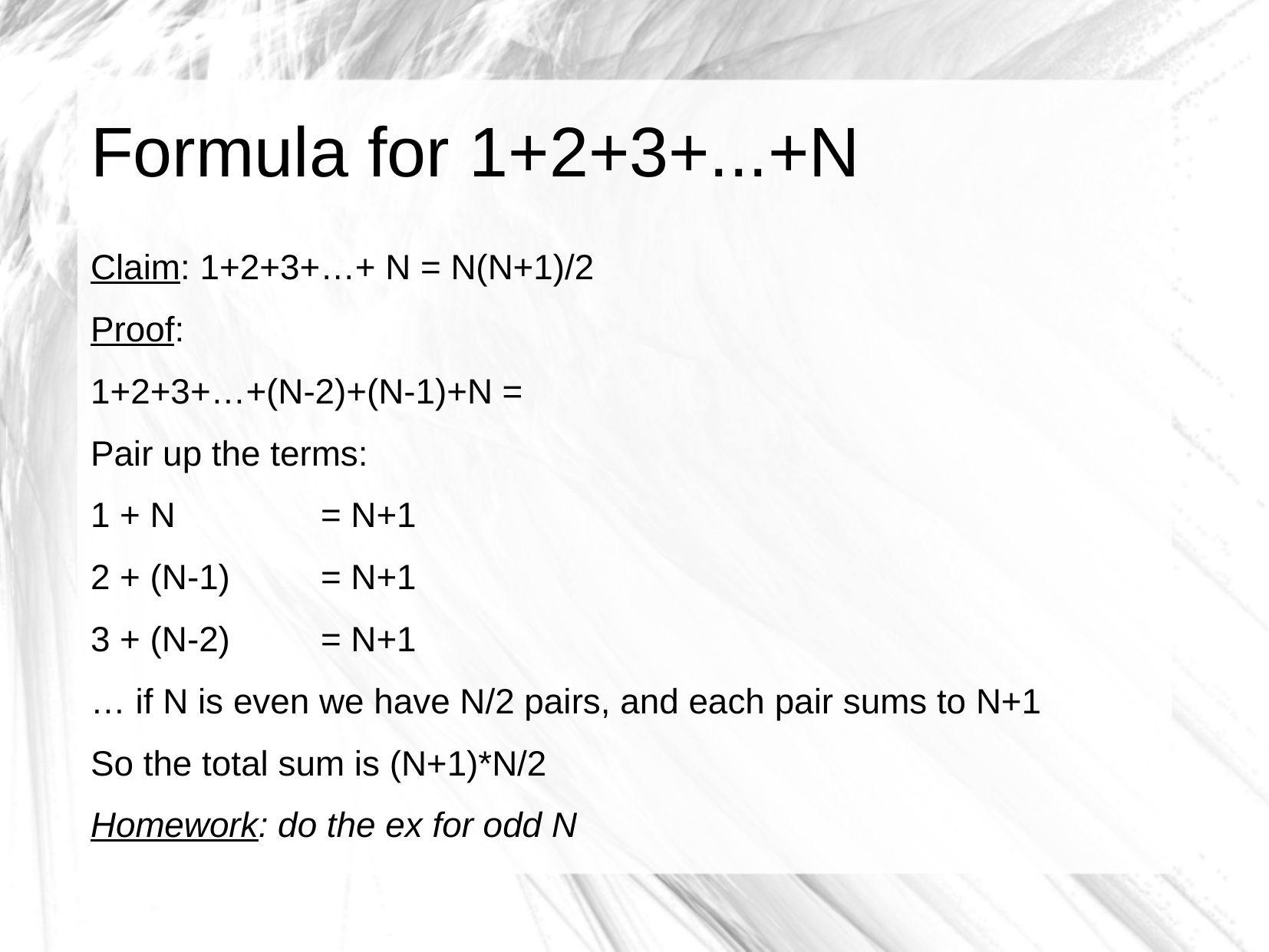

# Formula for 1+2+3+...+N
Claim: 1+2+3+…+ N = N(N+1)/2
Proof:
1+2+3+…+(N-2)+(N-1)+N =
Pair up the terms:
1 + N 		= N+1
2 + (N-1) 	= N+1
3 + (N-2)	= N+1
… if N is even we have N/2 pairs, and each pair sums to N+1
So the total sum is (N+1)*N/2
Homework: do the ex for odd N